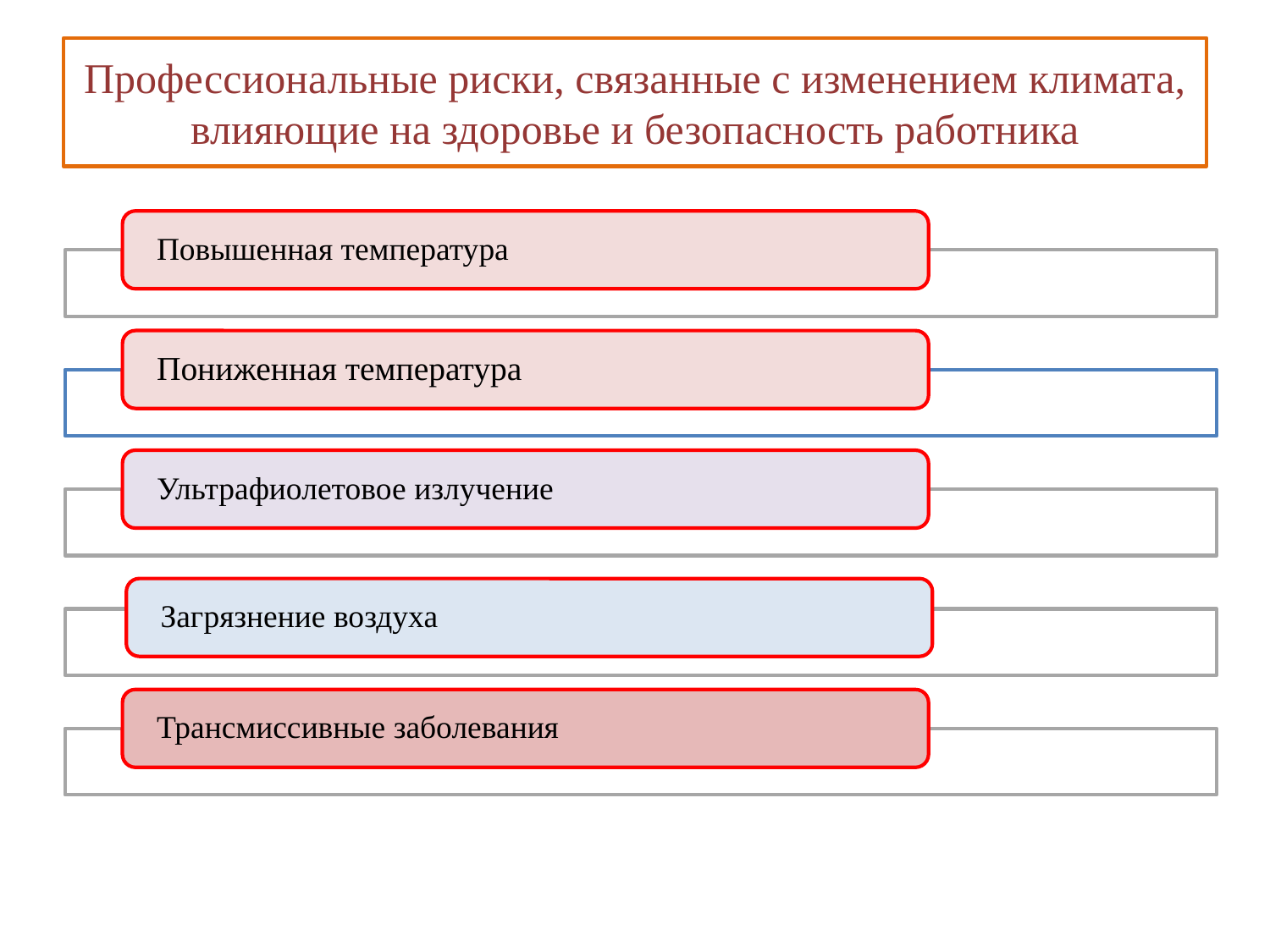

# Профессиональные риски, связанные с изменением климата, влияющие на здоровье и безопасность работника
Повышенная температура
Пониженная температура
Ультрафиолетовое излучение
Загрязнение воздуха
Трансмиссивные заболевания